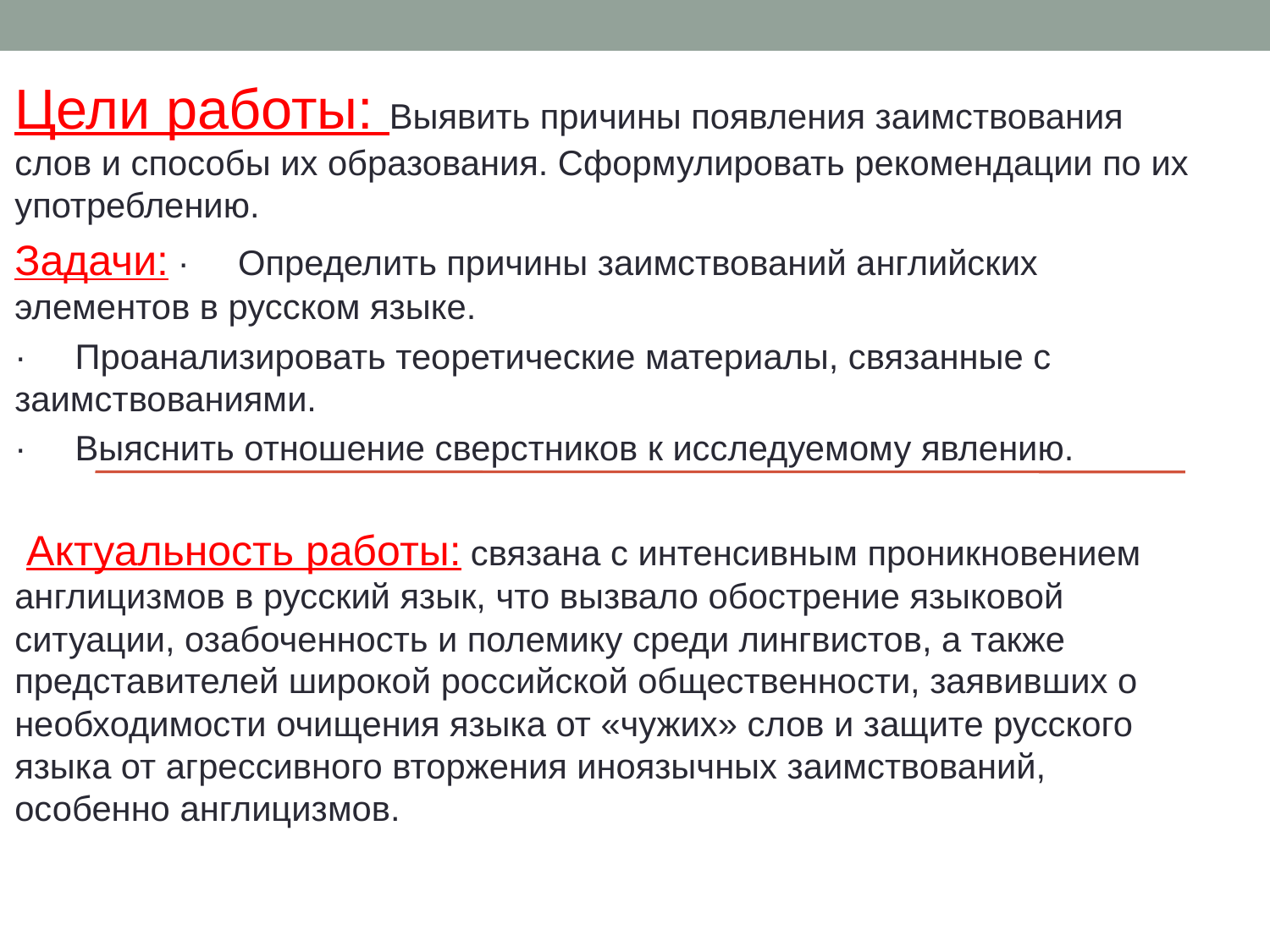

Цели работы: Выявить причины появления заимствования слов и способы их образования. Сформулировать рекомендации по их употреблению.
Задачи: ·     Определить причины заимствований английских элементов в русском языке.
·     Проанализировать теоретические материалы, связанные с заимствованиями.
·     Выяснить отношение сверстников к исследуемому явлению.

 Актуальность работы: связана с интенсивным проникновением англицизмов в русский язык, что вызвало обострение языковой ситуации, озабоченность и полемику среди лингвистов, а также представителей широкой российской общественности, заявивших о необходимости очищения языка от «чужих» слов и защите русского языка от агрессивного вторжения иноязычных заимствований, особенно англицизмов.